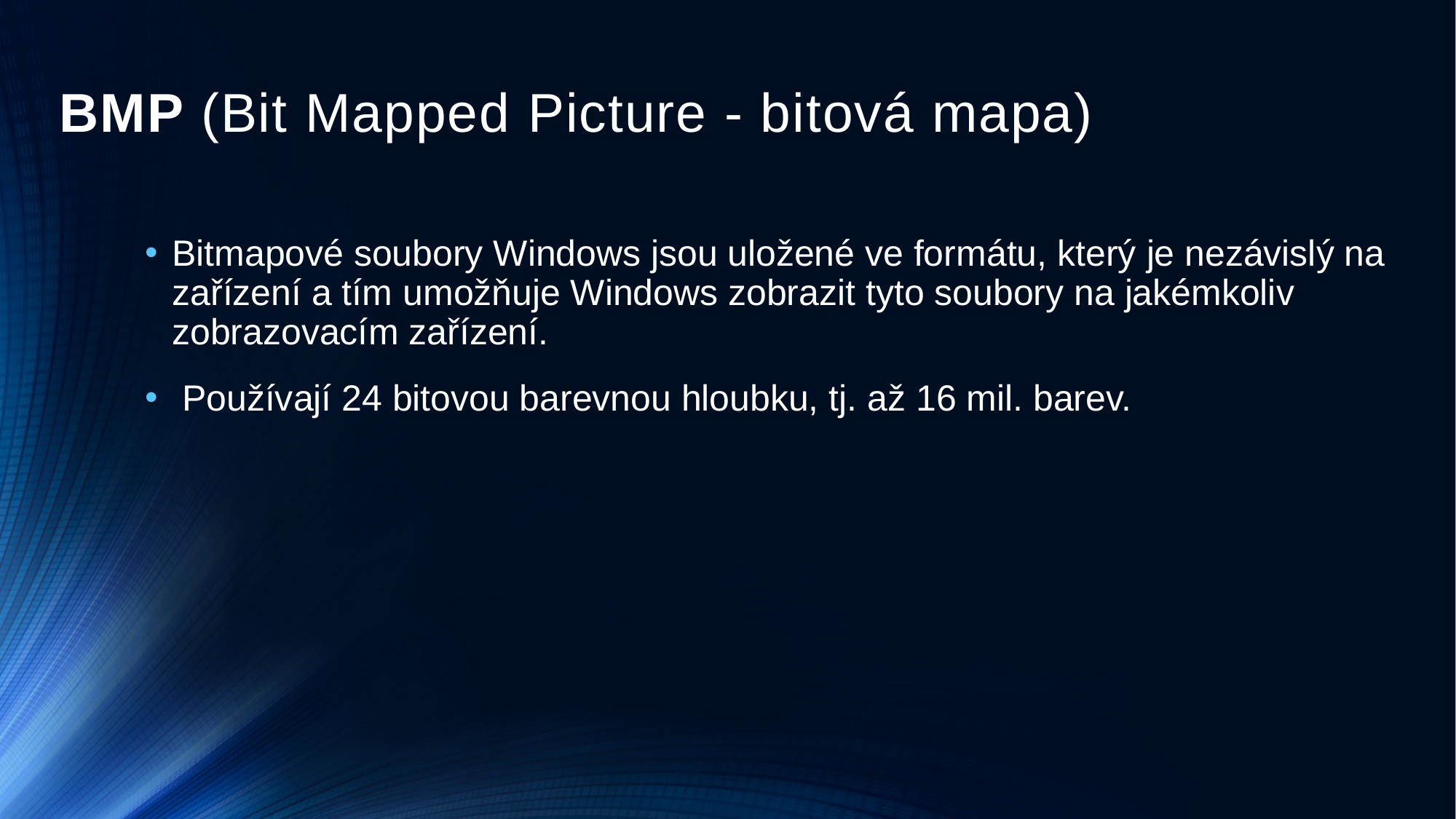

# BMP (Bit Mapped Picture - bitová mapa)
Bitmapové soubory Windows jsou uložené ve formátu, který je nezávislý na zařízení a tím umožňuje Windows zobrazit tyto soubory na jakémkoliv zobrazovacím zařízení.
 Používají 24 bitovou barevnou hloubku, tj. až 16 mil. barev.